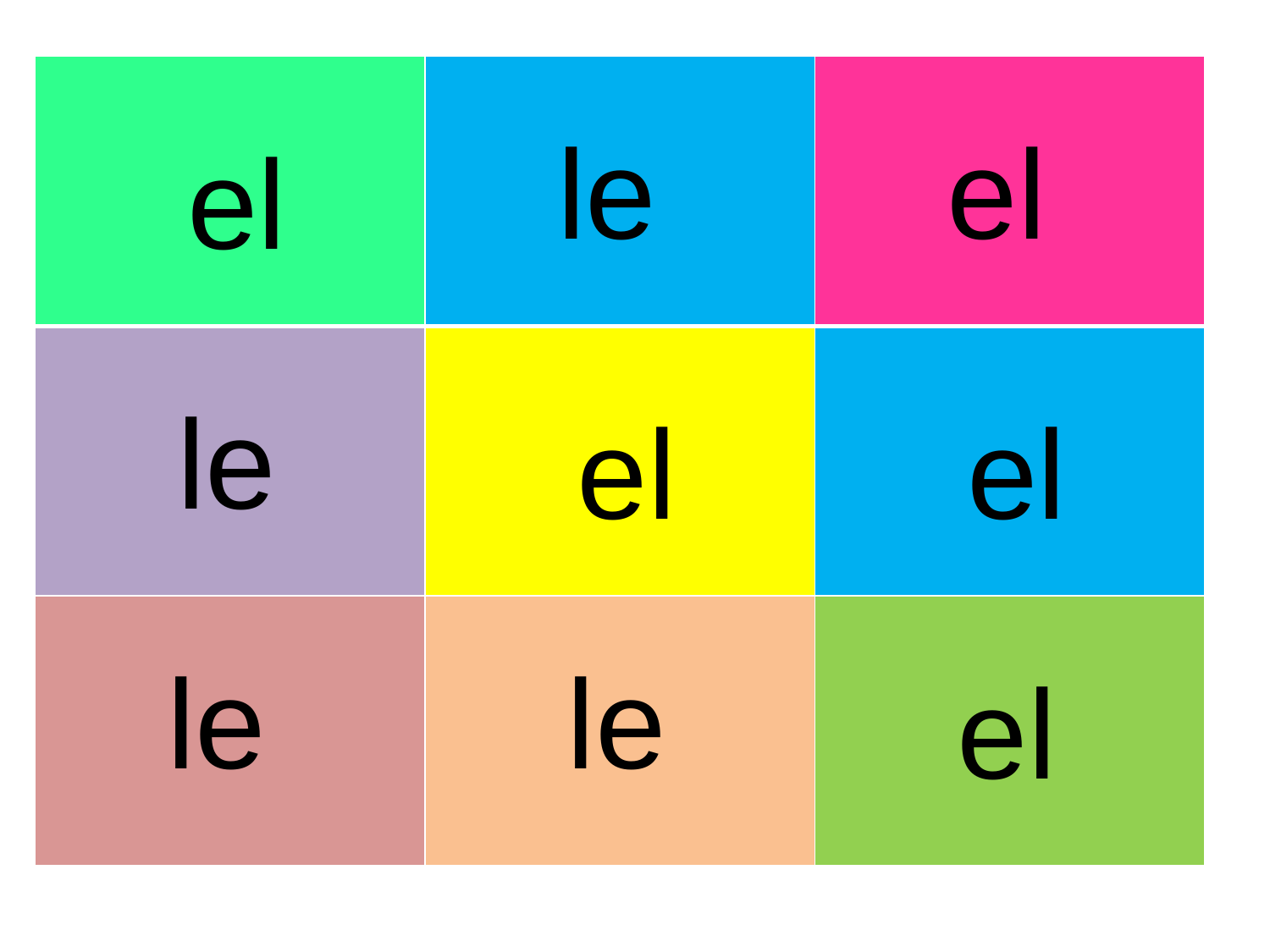

|  |  |  |
| --- | --- | --- |
|  |  |  |
|  |  |  |
le
el
el

le
el
el
le
le
el